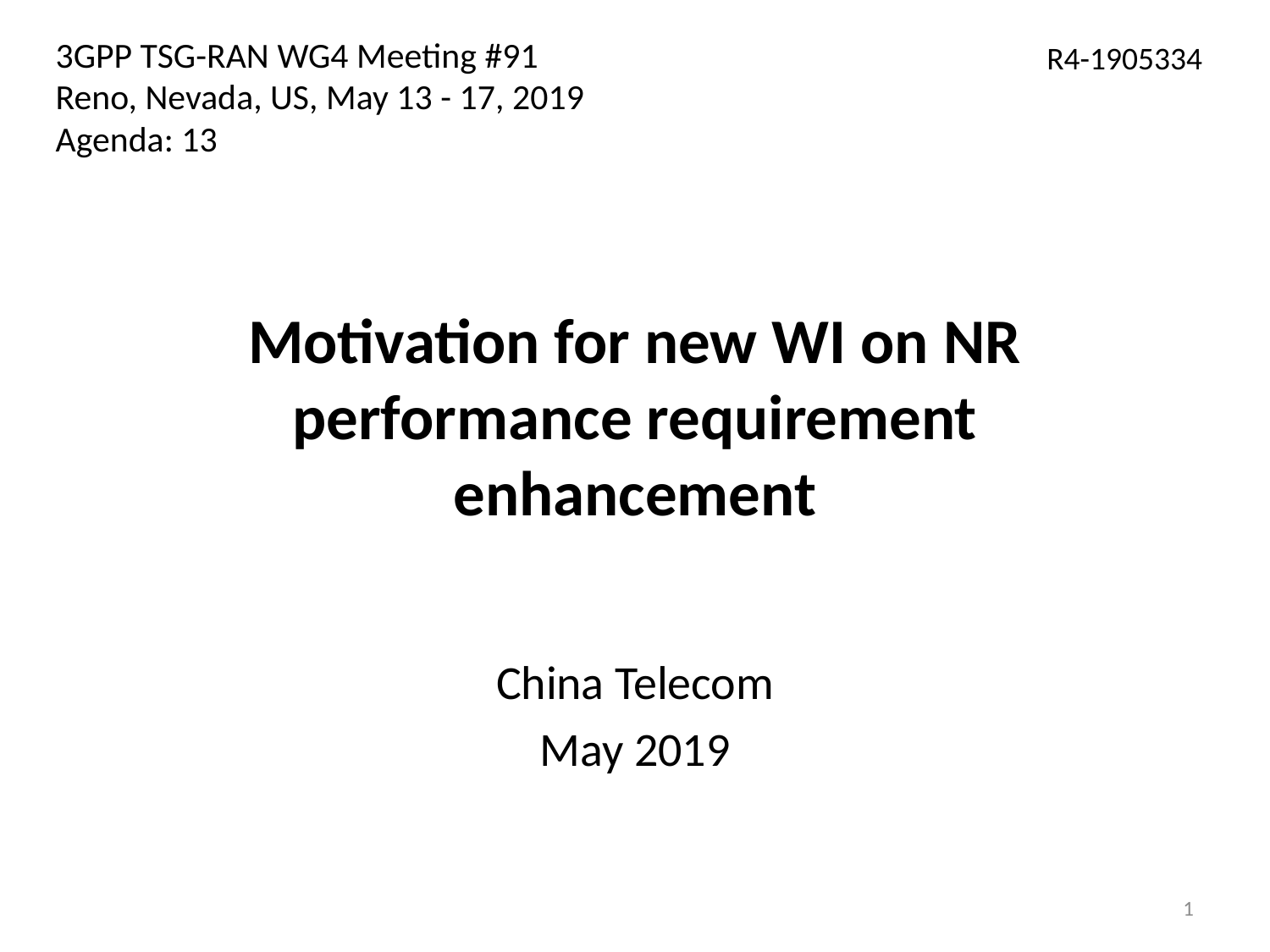

3GPP TSG-RAN WG4 Meeting #91
Reno, Nevada, US, May 13 - 17, 2019
Agenda: 13
R4-1905334
# Motivation for new WI on NR performance requirement enhancement
China Telecom
May 2019
1